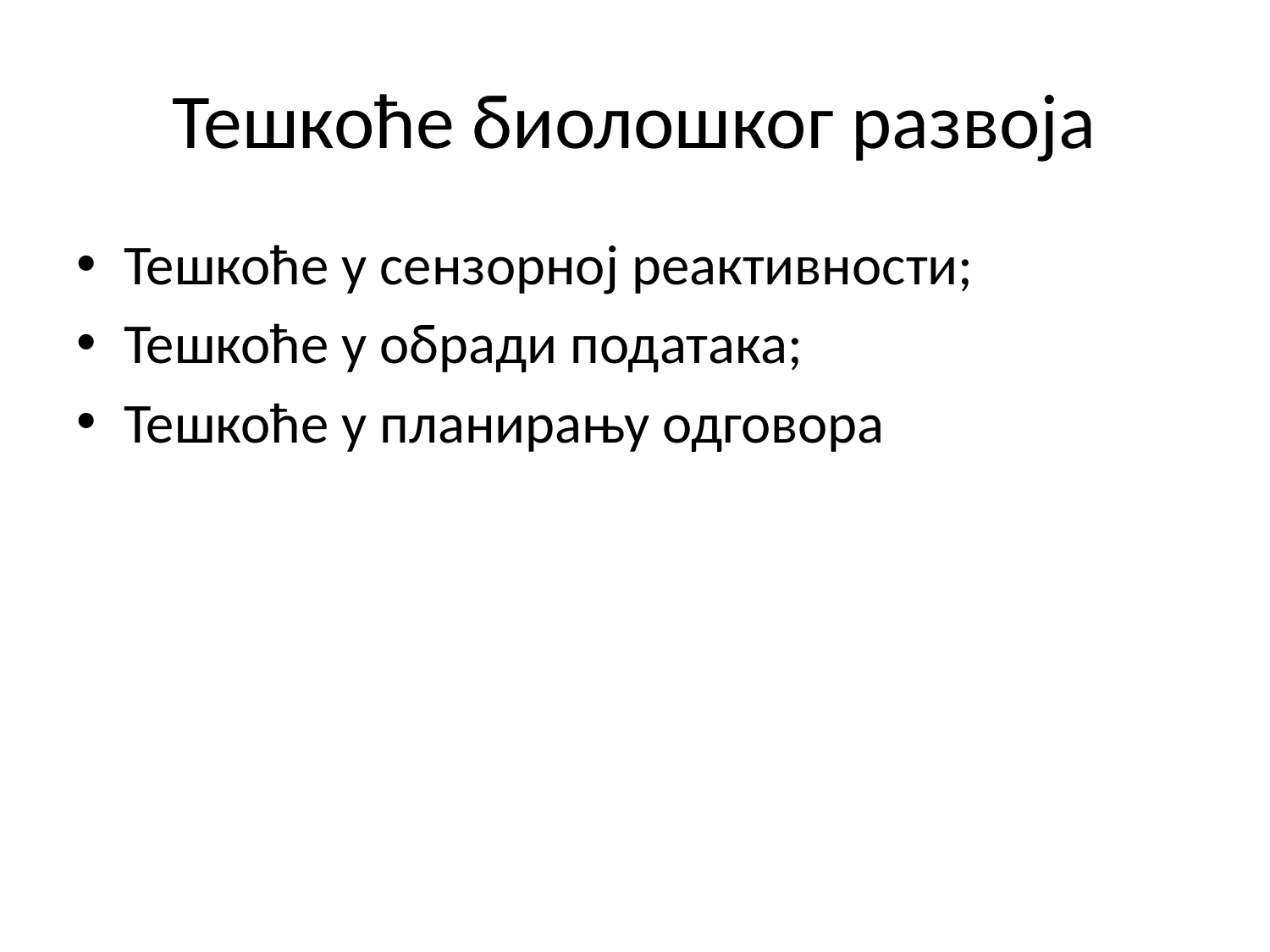

# Тешкоће биолошког развоја
Тешкоће у сензорној реактивности;
Тешкоће у обради података;
Тешкоће у планирању одговора